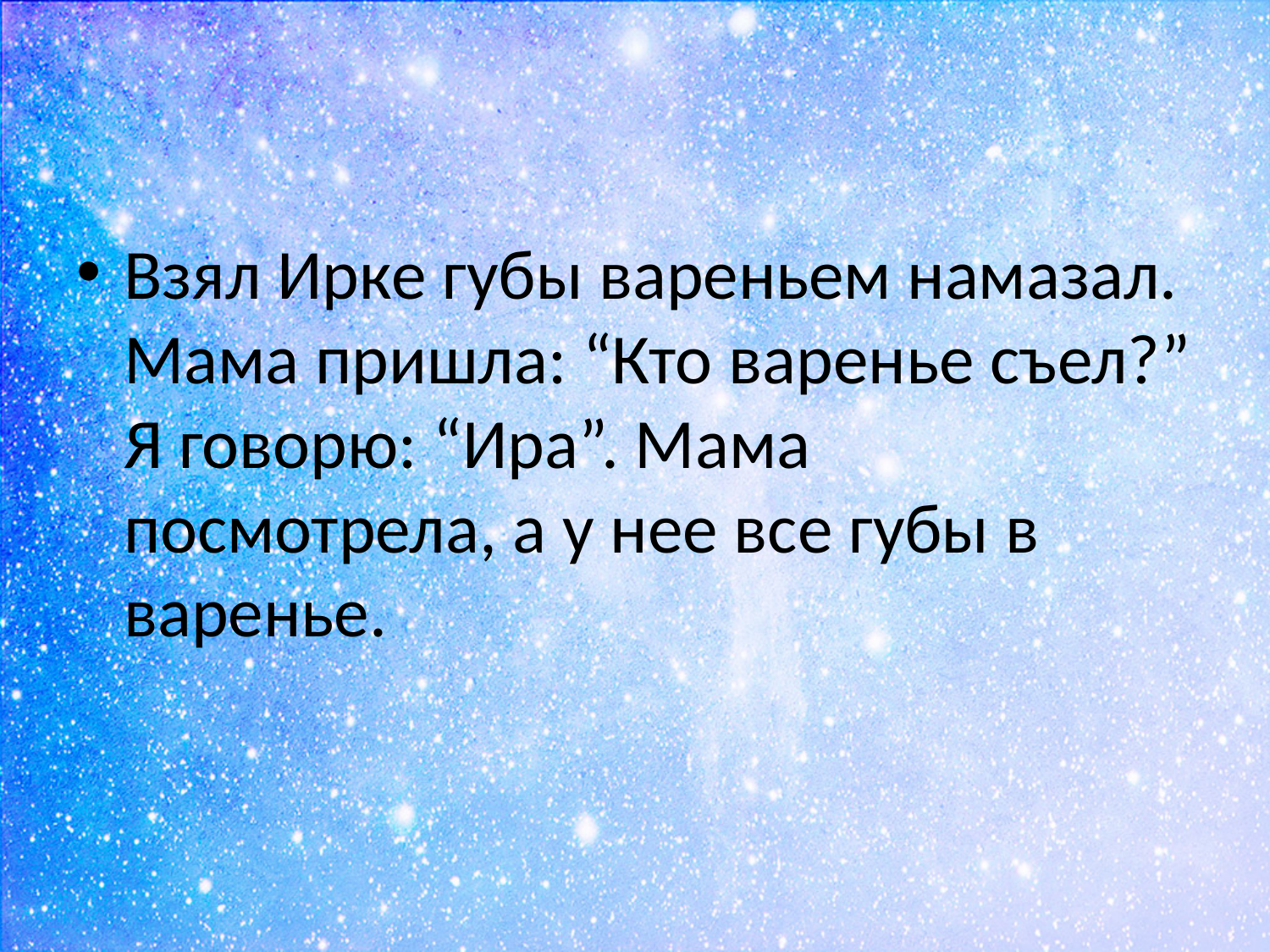

#
Взял Ирке губы вареньем намазал. Мама пришла: “Кто варенье съел?” Я говорю: “Ира”. Мама посмотрела, а у нее все губы в варенье.